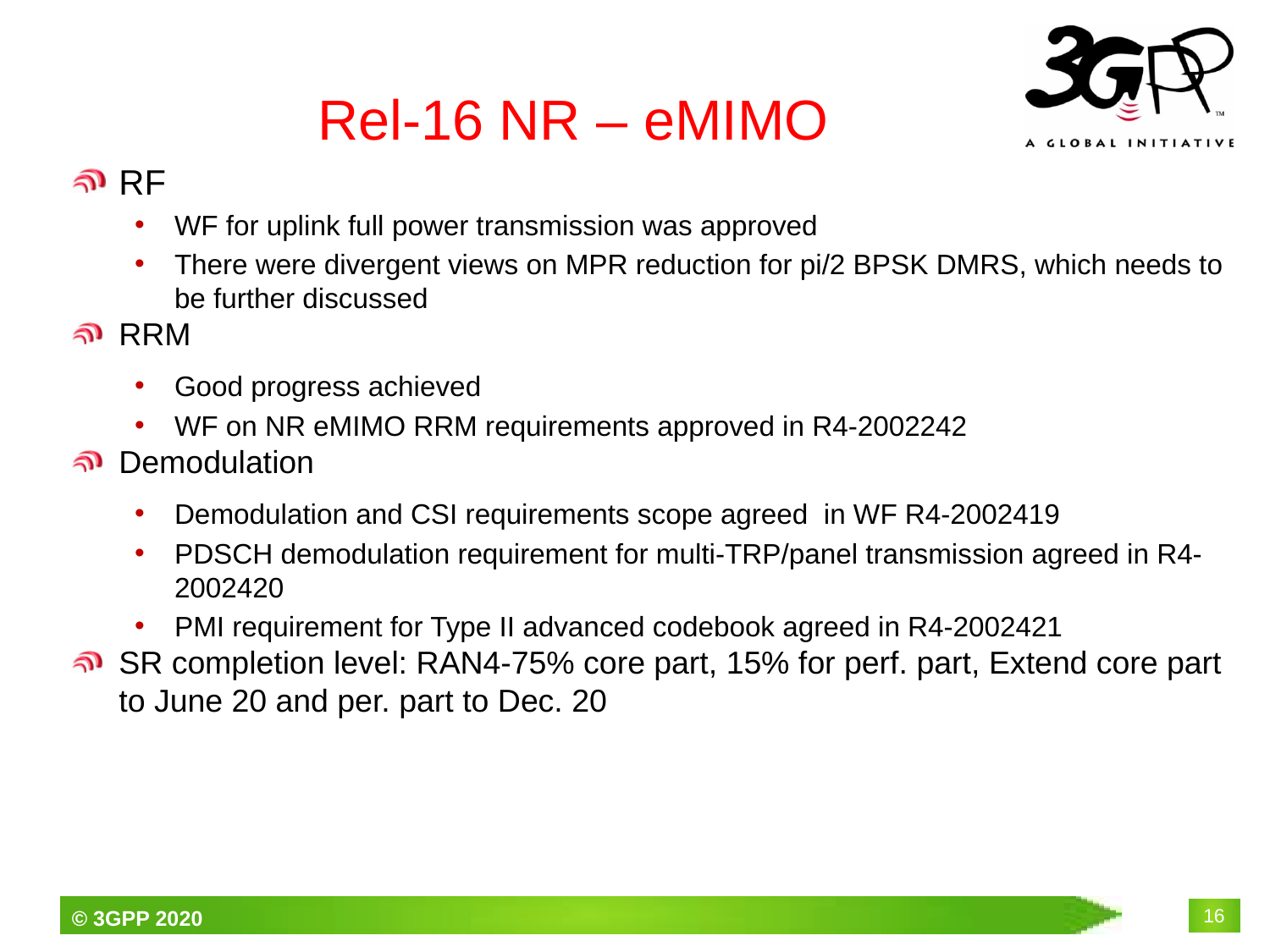

# Rel-16 NR – eMIMO
RF
WF for uplink full power transmission was approved
There were divergent views on MPR reduction for pi/2 BPSK DMRS, which needs to be further discussed
RRM
Good progress achieved
WF on NR eMIMO RRM requirements approved in R4-2002242
Demodulation
Demodulation and CSI requirements scope agreed  in WF R4-2002419
PDSCH demodulation requirement for multi-TRP/panel transmission agreed in R4-2002420
PMI requirement for Type II advanced codebook agreed in R4-2002421
SR completion level: RAN4-75% core part, 15% for perf. part, Extend core part to June 20 and per. part to Dec. 20

16